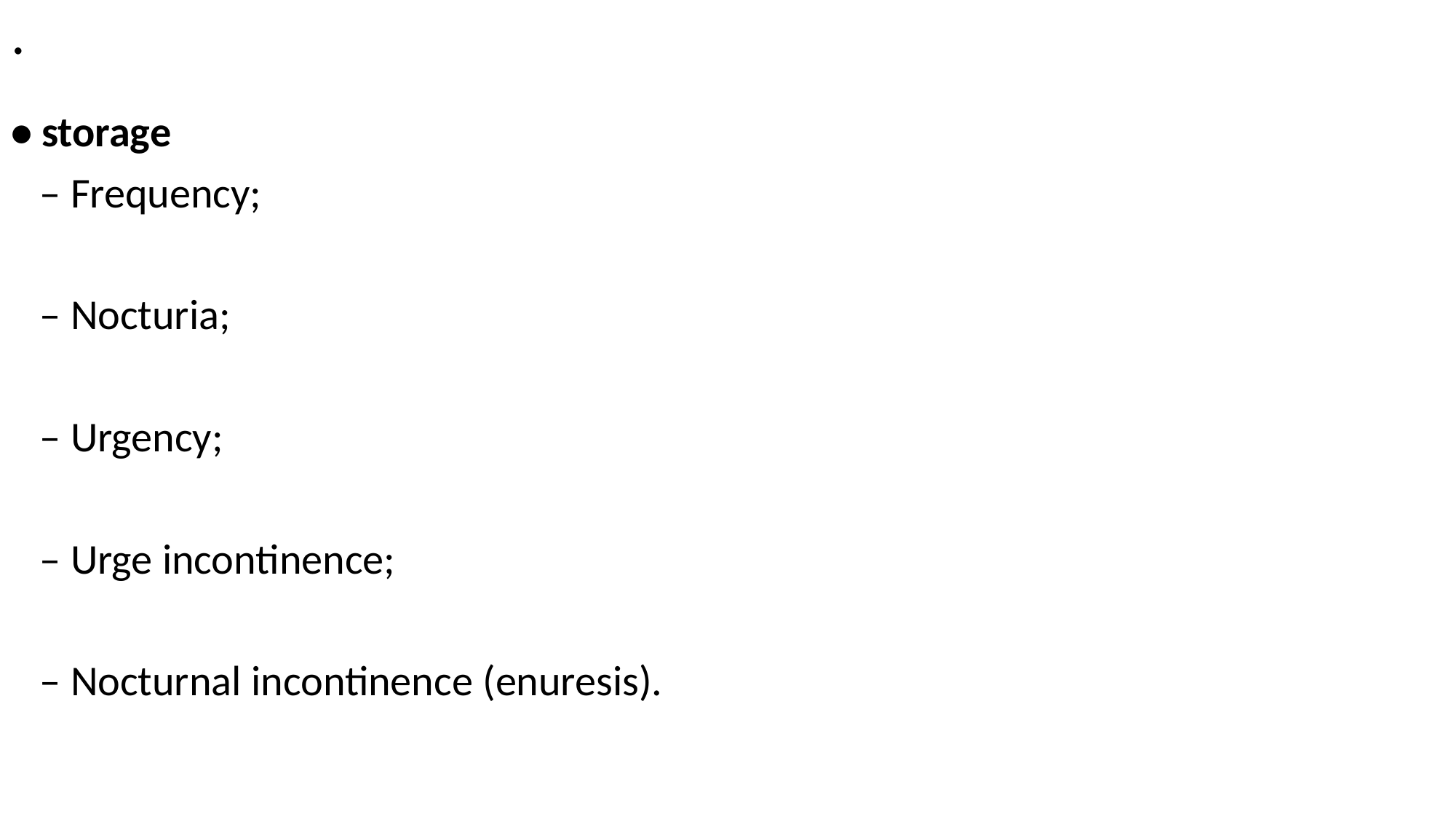

# .
• storage
   – Frequency;

   – Nocturia;

   – Urgency;

   – Urge incontinence;

   – Nocturnal incontinence (enuresis).